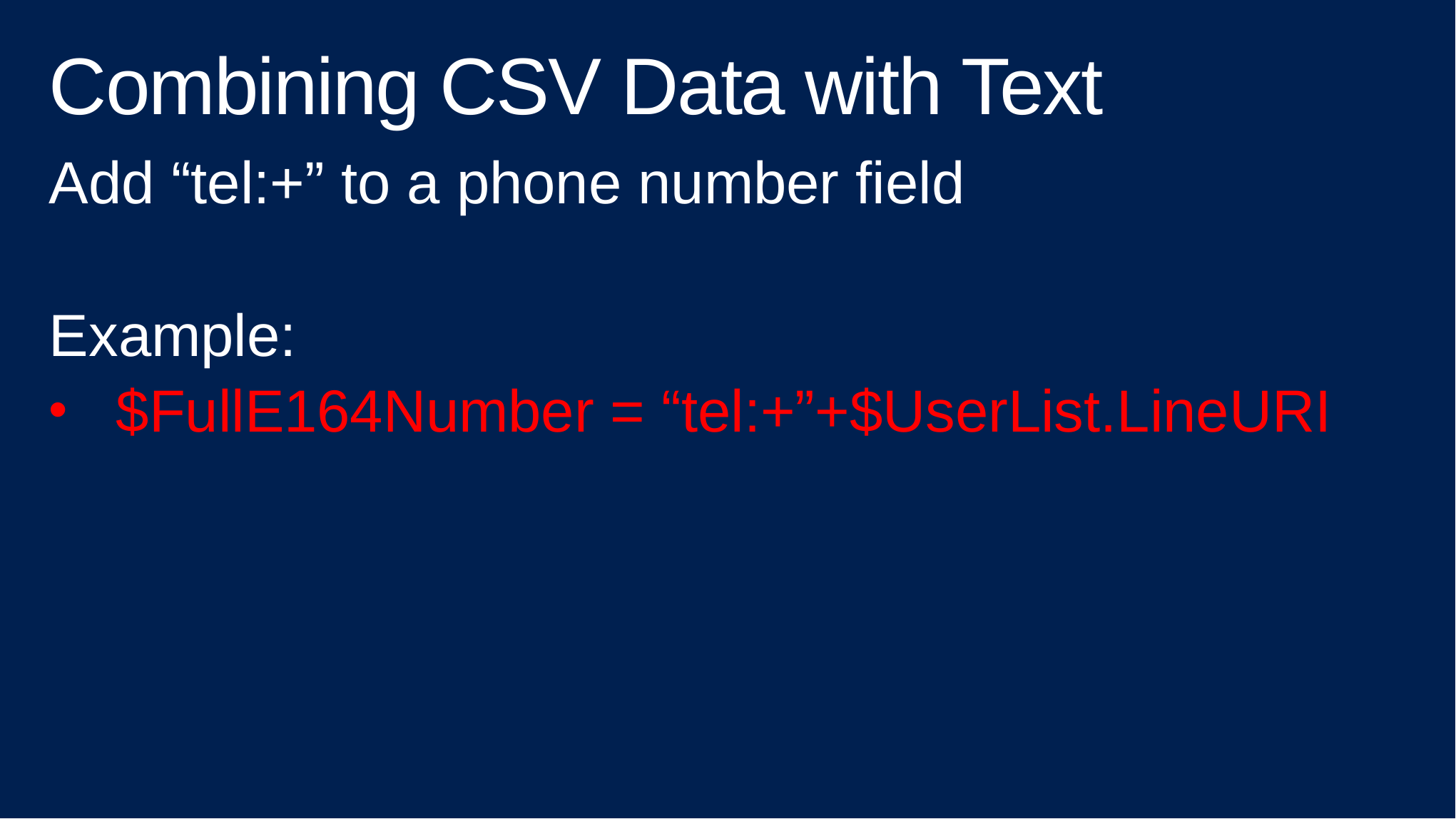

# Combining CSV Data with Text
Add “tel:+” to a phone number field

Example:
$FullE164Number = “tel:+”+$UserList.LineURI